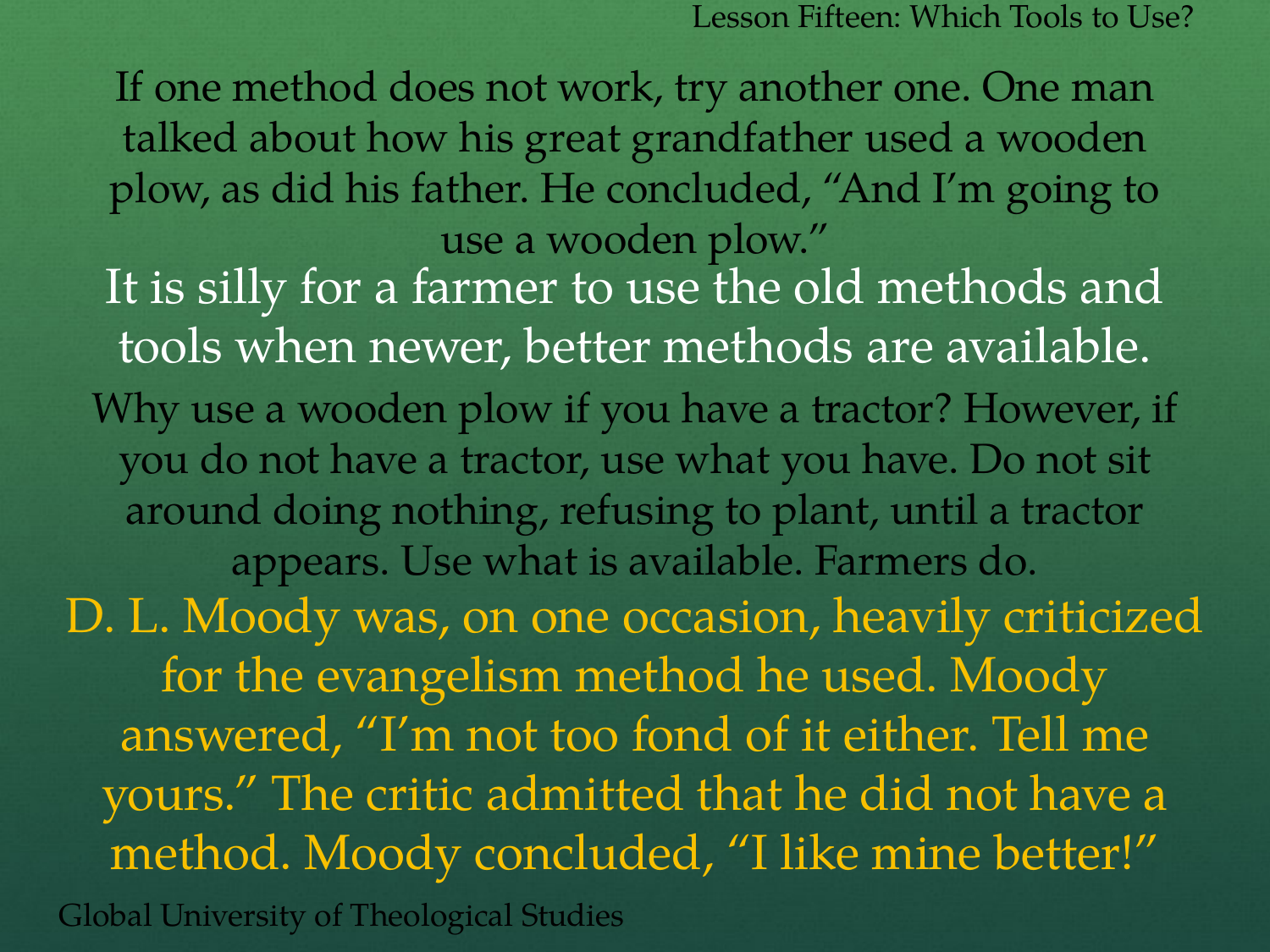

Lesson Fifteen: Which Tools to Use?

If one method does not work, try another one. One man talked about how his great grandfather used a wooden plow, as did his father. He concluded, “And I’m going to use a wooden plow.”
It is silly for a farmer to use the old methods and tools when newer, better methods are available.
Why use a wooden plow if you have a tractor? However, if you do not have a tractor, use what you have. Do not sit around doing nothing, refusing to plant, until a tractor appears. Use what is available. Farmers do.
D. L. Moody was, on one occasion, heavily criticized for the evangelism method he used. Moody answered, “I’m not too fond of it either. Tell me yours.” The critic admitted that he did not have a method. Moody concluded, “I like mine better!”
Global University of Theological Studies